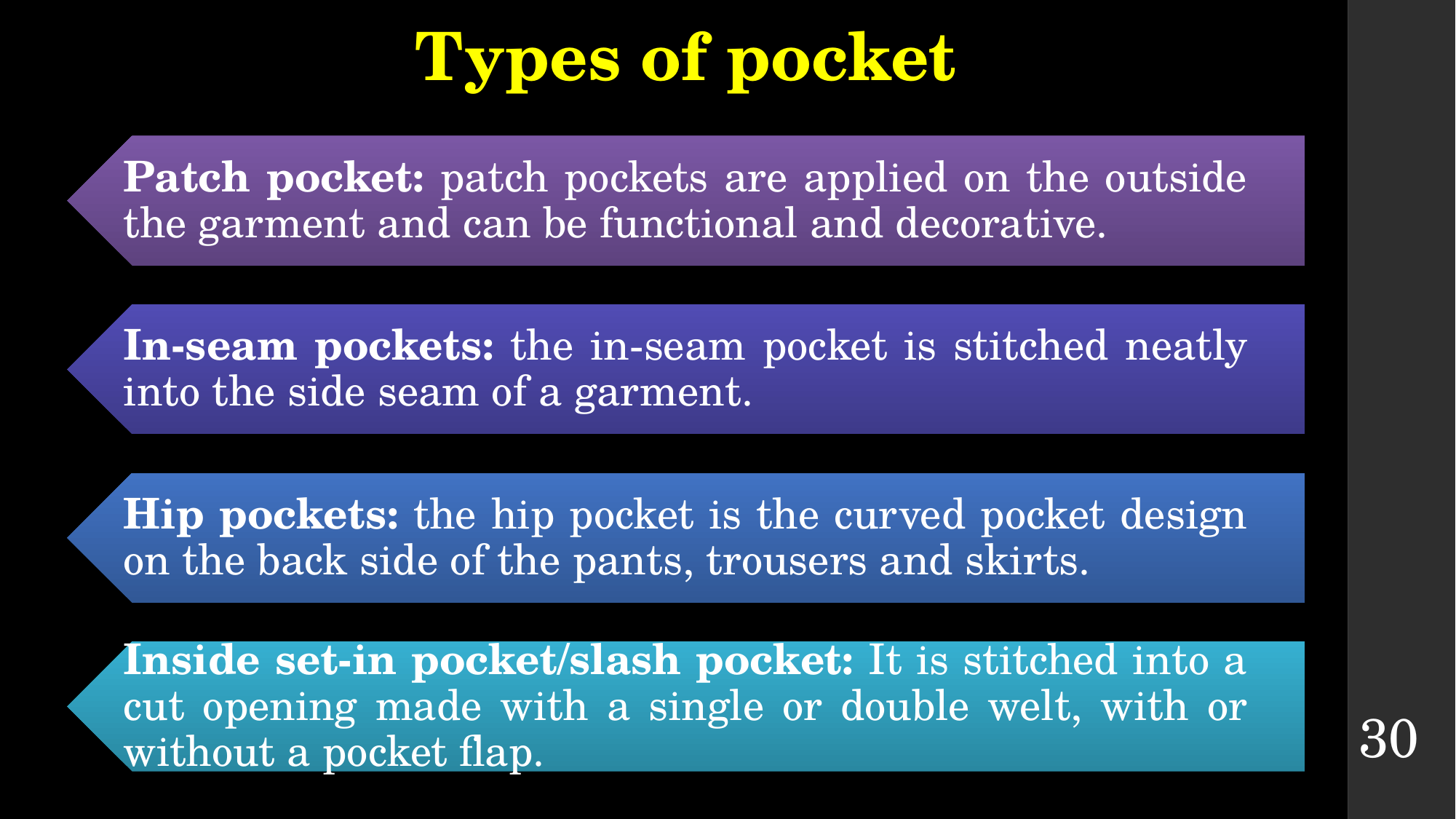

# Types of pocket
Patch pocket: patch pockets are applied on the outside the garment and can be functional and decorative.
In-seam pockets: the in-seam pocket is stitched neatly into the side seam of a garment.
Hip pockets: the hip pocket is the curved pocket design on the back side of the pants, trousers and skirts.
Inside set-in pocket/slash pocket: It is stitched into a cut opening made with a single or double welt, with or without a pocket flap.
30